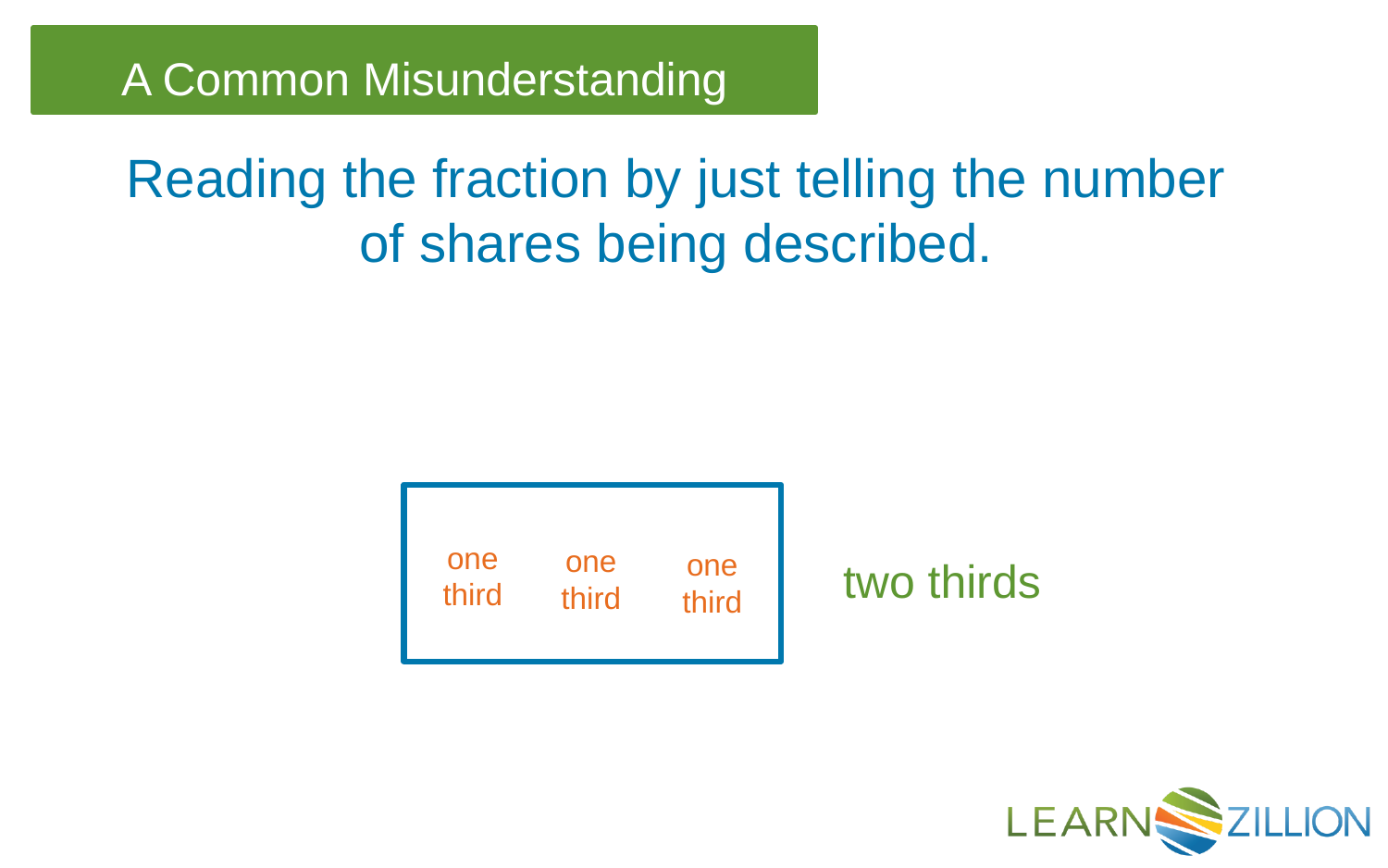

Reading the fraction by just telling the number of shares being described.

“The fraction is two since there are two pieces shaded.”

one third
one third
one third
two thirds